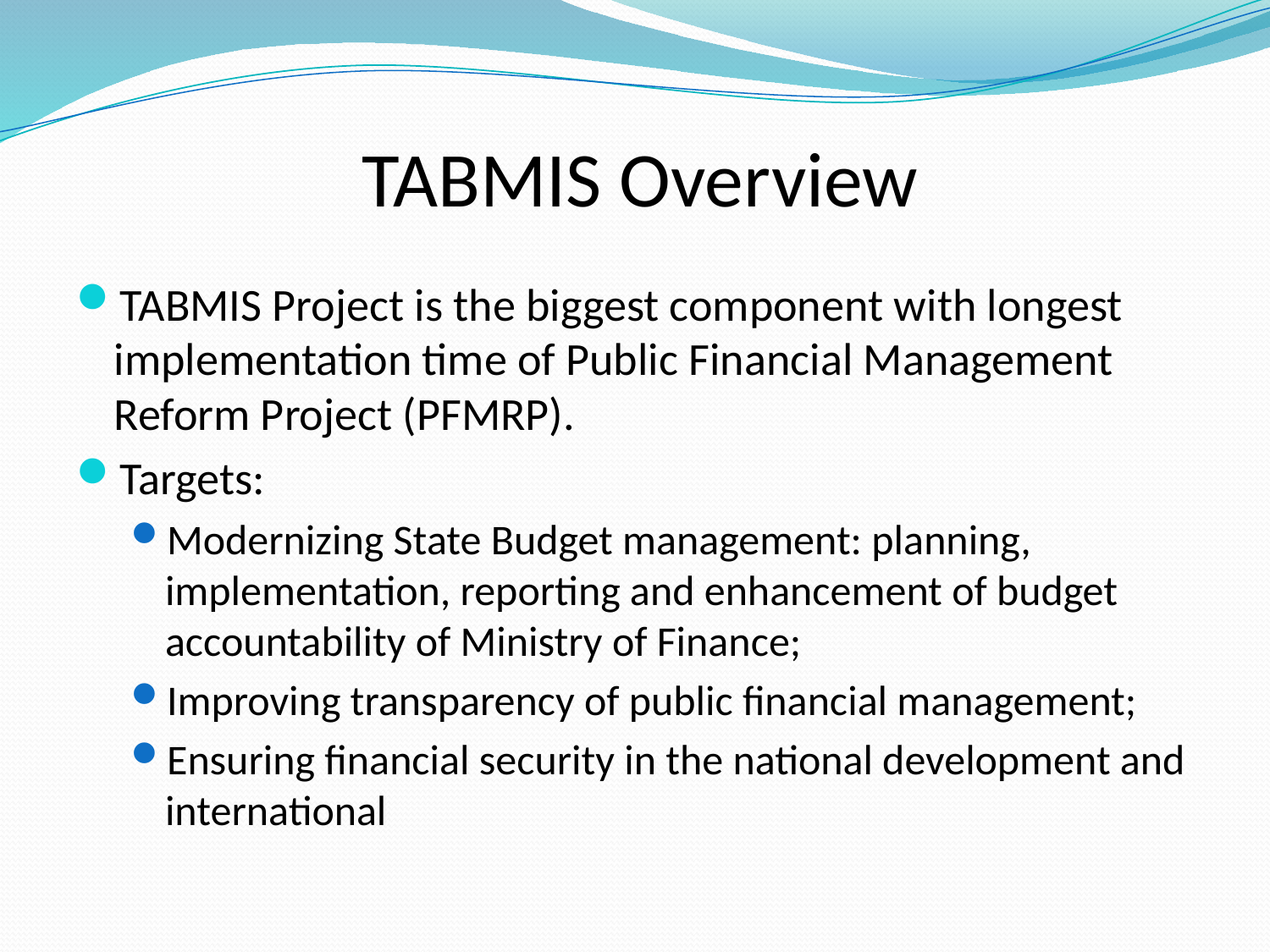

# TABMIS Overview
TABMIS Project is the biggest component with longest implementation time of Public Financial Management Reform Project (PFMRP).
Targets:
Modernizing State Budget management: planning, implementation, reporting and enhancement of budget accountability of Ministry of Finance;
Improving transparency of public financial management;
Ensuring financial security in the national development and international